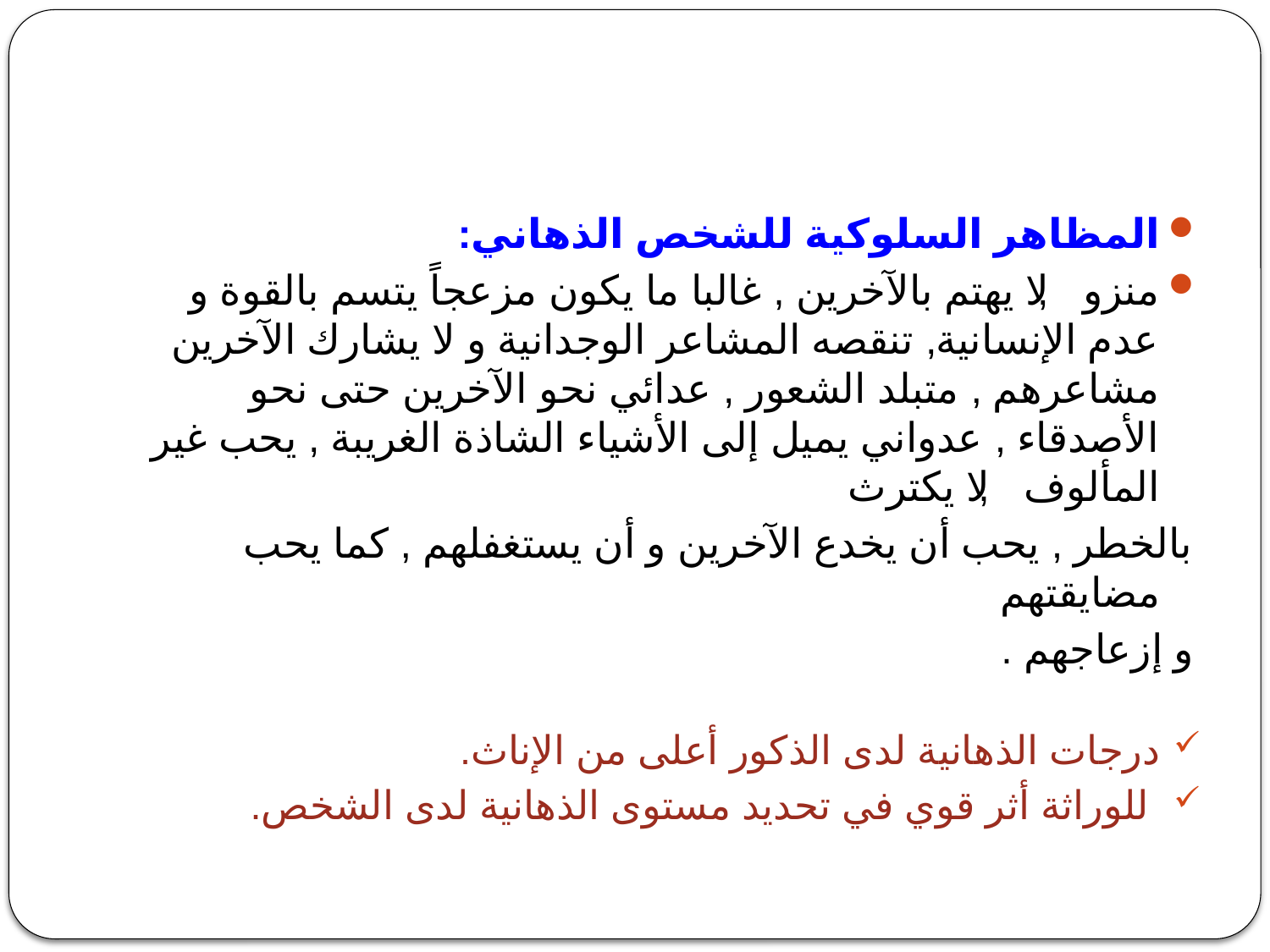

المظاهر السلوكية للشخص الذهاني:
منزو , لا يهتم بالآخرين , غالبا ما يكون مزعجاً يتسم بالقوة و عدم الإنسانية, تنقصه المشاعر الوجدانية و لا يشارك الآخرين مشاعرهم , متبلد الشعور , عدائي نحو الآخرين حتى نحو الأصدقاء , عدواني يميل إلى الأشياء الشاذة الغريبة , يحب غير المألوف , لا يكترث
بالخطر , يحب أن يخدع الآخرين و أن يستغفلهم , كما يحب مضايقتهم
و إزعاجهم .

درجات الذهانية لدى الذكور أعلى من الإناث.
 للوراثة أثر قوي في تحديد مستوى الذهانية لدى الشخص.